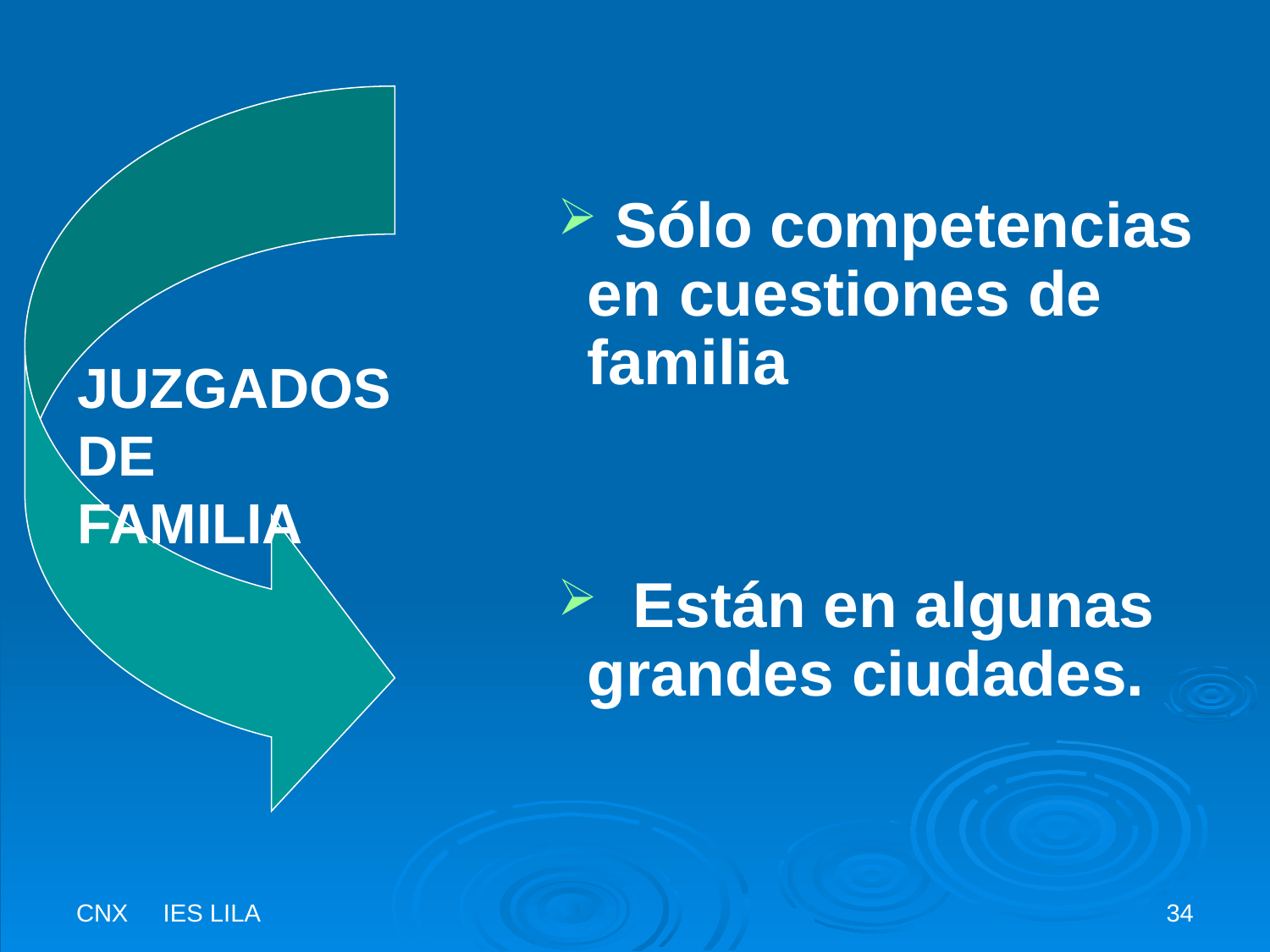

Sólo competencias en cuestiones de familia

  Están en algunas grandes ciudades.

JUZGADOS
DE
FAMILIA
CNX     IES LILA
34